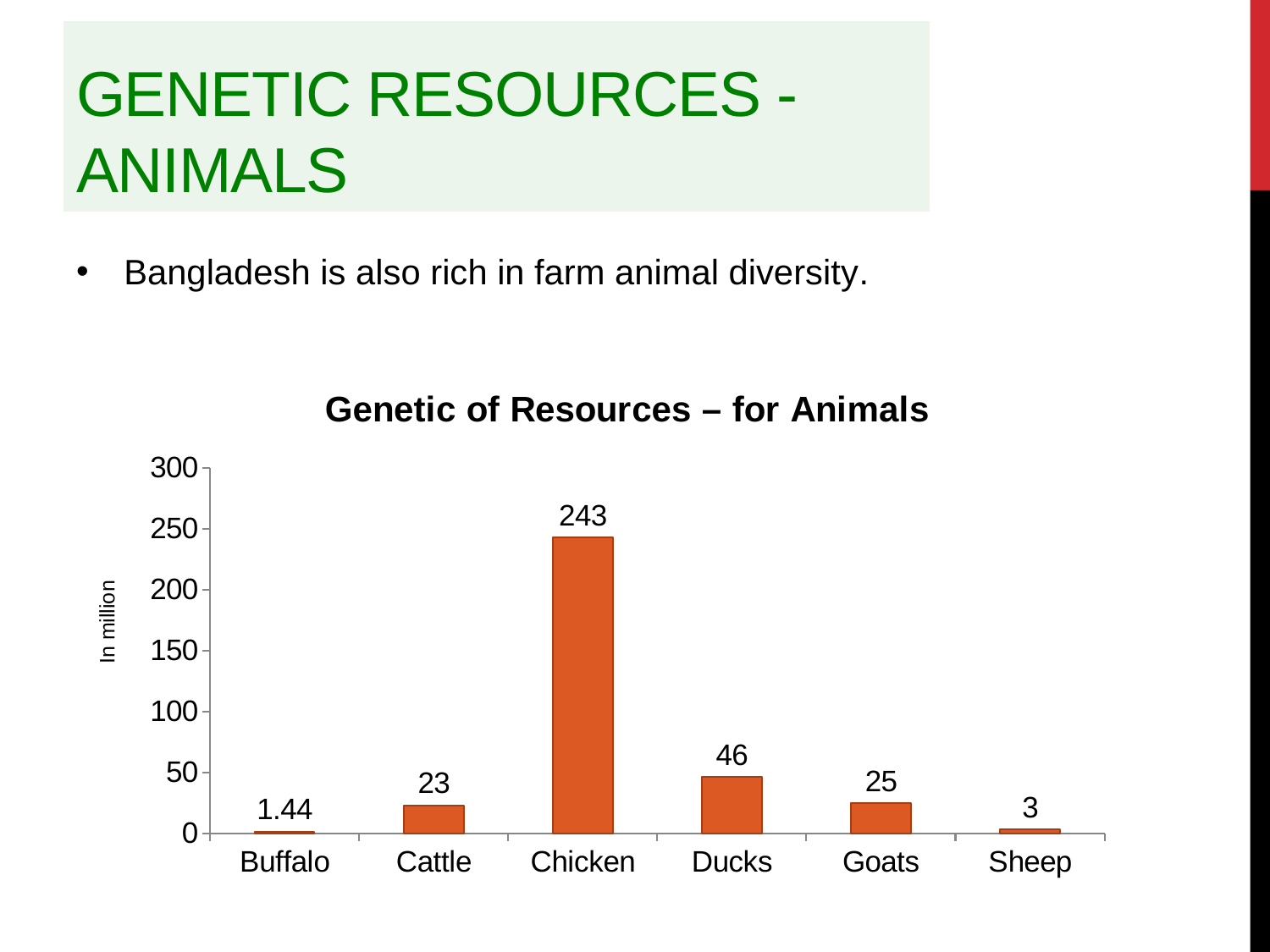

# genetic resources - animals
Bangladesh is also rich in farm animal diversity.

### Chart: Genetic of Resources – for Animals

| Category |  |
|---|---|
| Buffalo | 1.44 |
| Cattle | 23.0 |
| Chicken | 243.0 |
| Ducks | 46.0 |
| Goats | 25.0 |
| Sheep | 3.0 |
In million